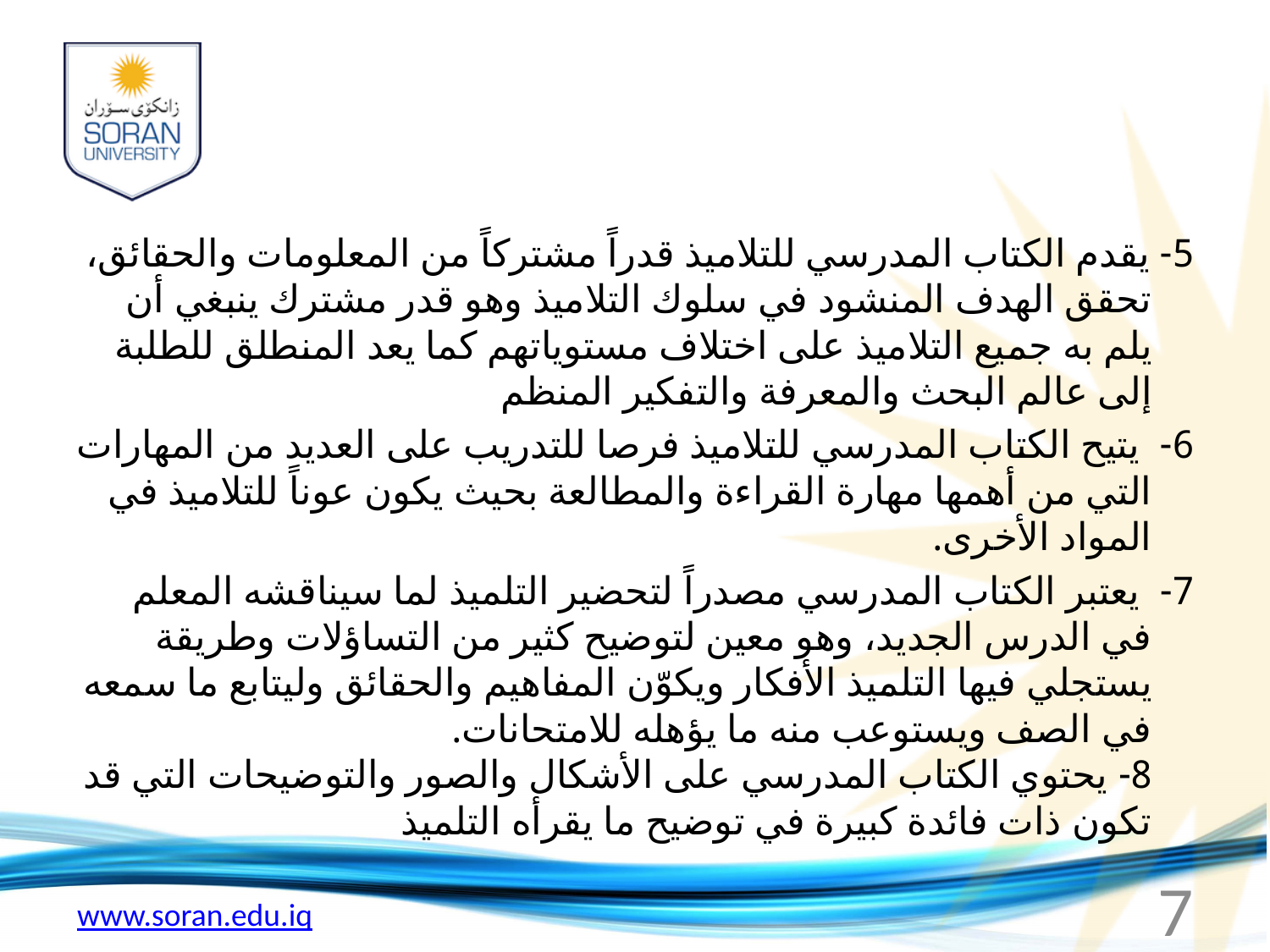

5- يقدم الكتاب المدرسي للتلاميذ قدراً مشتركاً من المعلومات والحقائق، تحقق الهدف المنشود في سلوك التلاميذ وهو قدر مشترك ينبغي أن يلم به جميع التلاميذ على اختلاف مستوياتهم كما يعد المنطلق للطلبة إلى عالم البحث والمعرفة والتفكير المنظم
6-  يتيح الكتاب المدرسي للتلاميذ فرصا للتدريب على العديد من المهارات التي من أهمها مهارة القراءة والمطالعة بحيث يكون عوناً للتلاميذ في المواد الأخرى.
7-  يعتبر الكتاب المدرسي مصدراً لتحضير التلميذ لما سيناقشه المعلم في الدرس الجديد، وهو معين لتوضيح كثير من التساؤلات وطريقة يستجلي فيها التلميذ الأفكار ويكوّن المفاهيم والحقائق وليتابع ما سمعه في الصف ويستوعب منه ما يؤهله للامتحانات. 
8- يحتوي الكتاب المدرسي على الأشكال والصور والتوضيحات التي قد تكون ذات فائدة كبيرة في توضيح ما يقرأه التلميذ
7